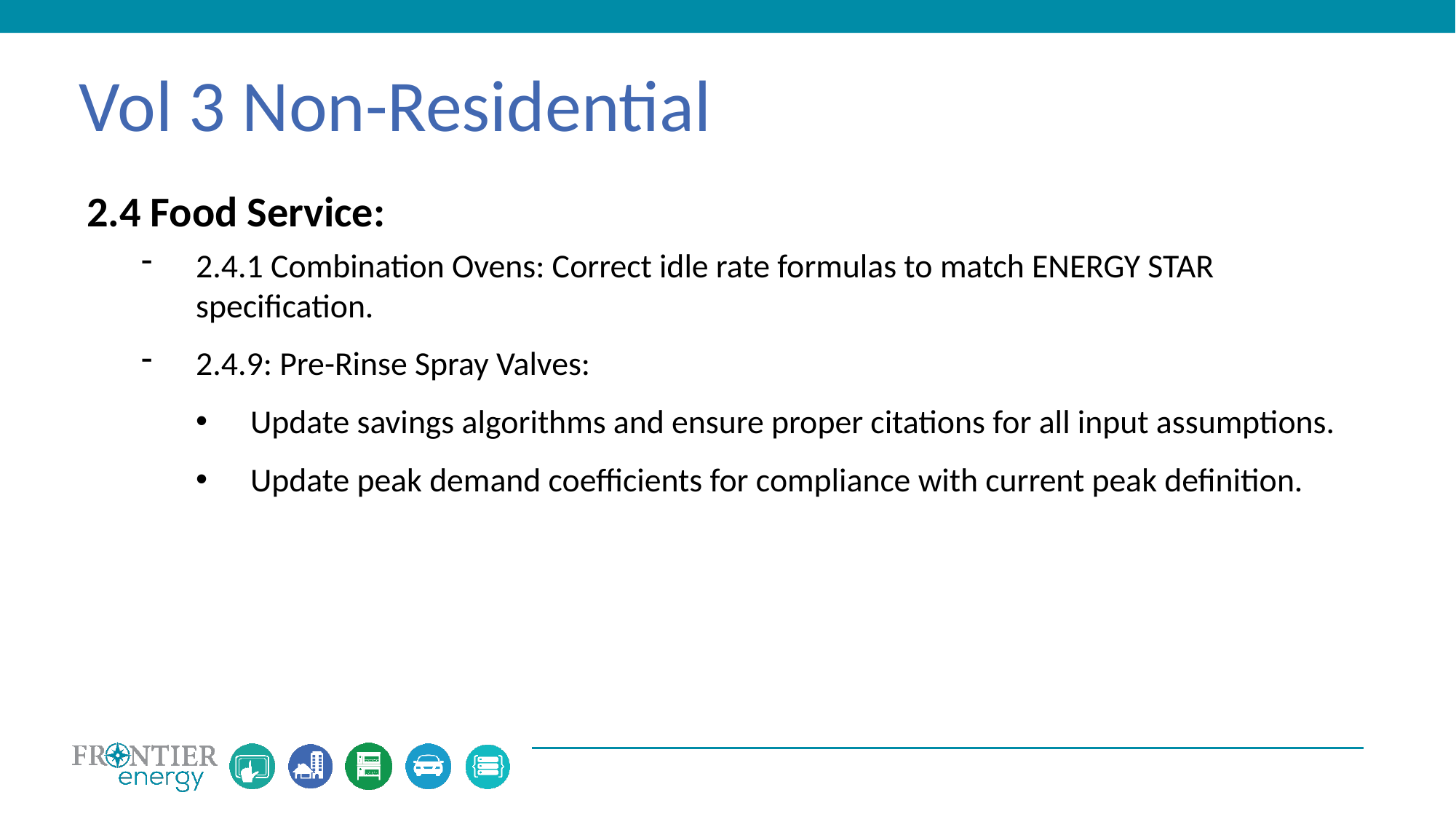

Vol 3 Non-Residential
2.4 Food Service:
2.4.1 Combination Ovens: Correct idle rate formulas to match ENERGY STAR specification.
2.4.9: Pre-Rinse Spray Valves:
Update savings algorithms and ensure proper citations for all input assumptions.
Update peak demand coefficients for compliance with current peak definition.